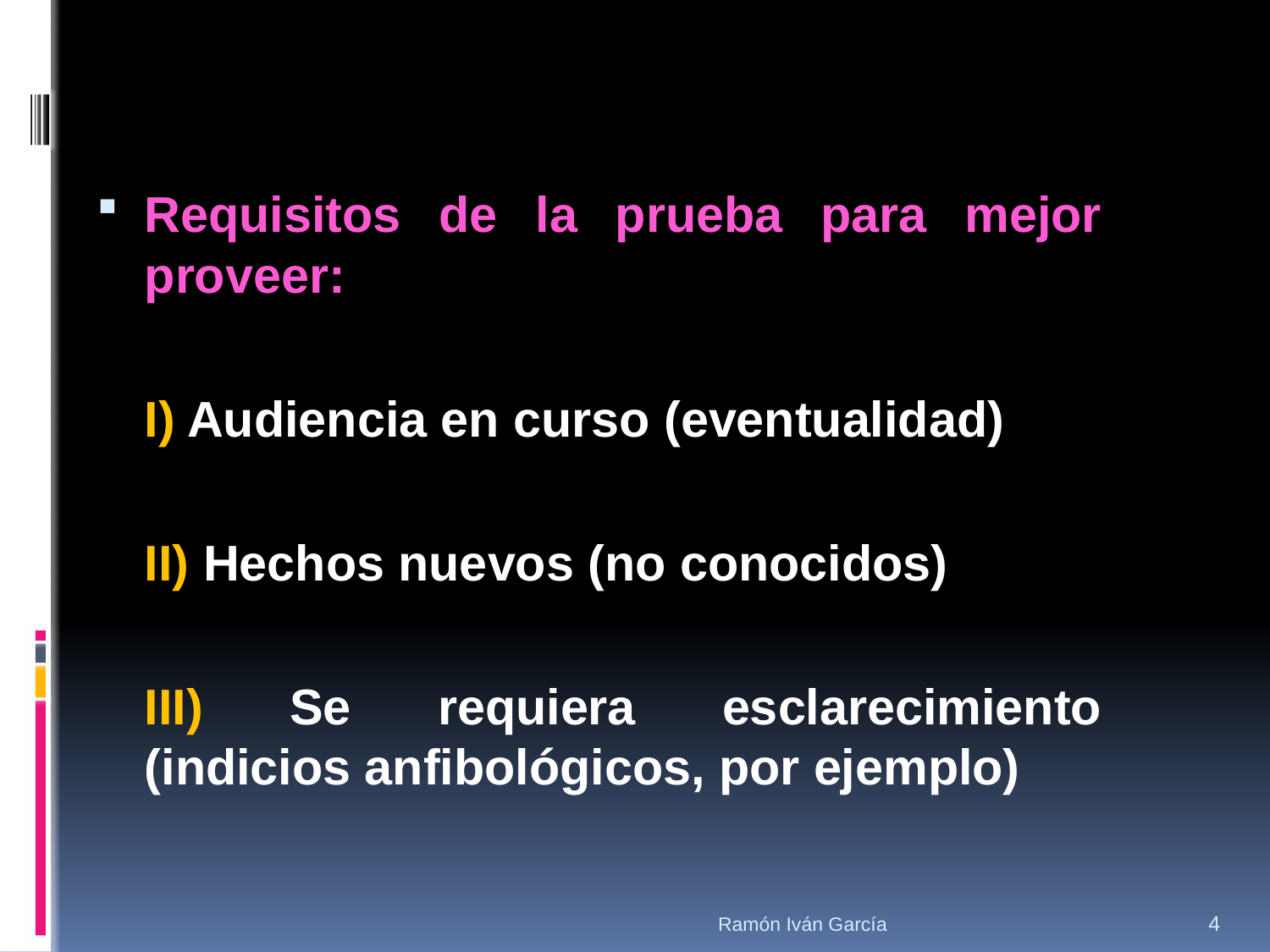

Requisitos de la prueba para mejor proveer:

	I) Audiencia en curso (eventualidad)

	II) Hechos nuevos (no conocidos)

	III) Se requiera esclarecimiento (indicios anfibológicos, por ejemplo)
Ramón Iván García
4